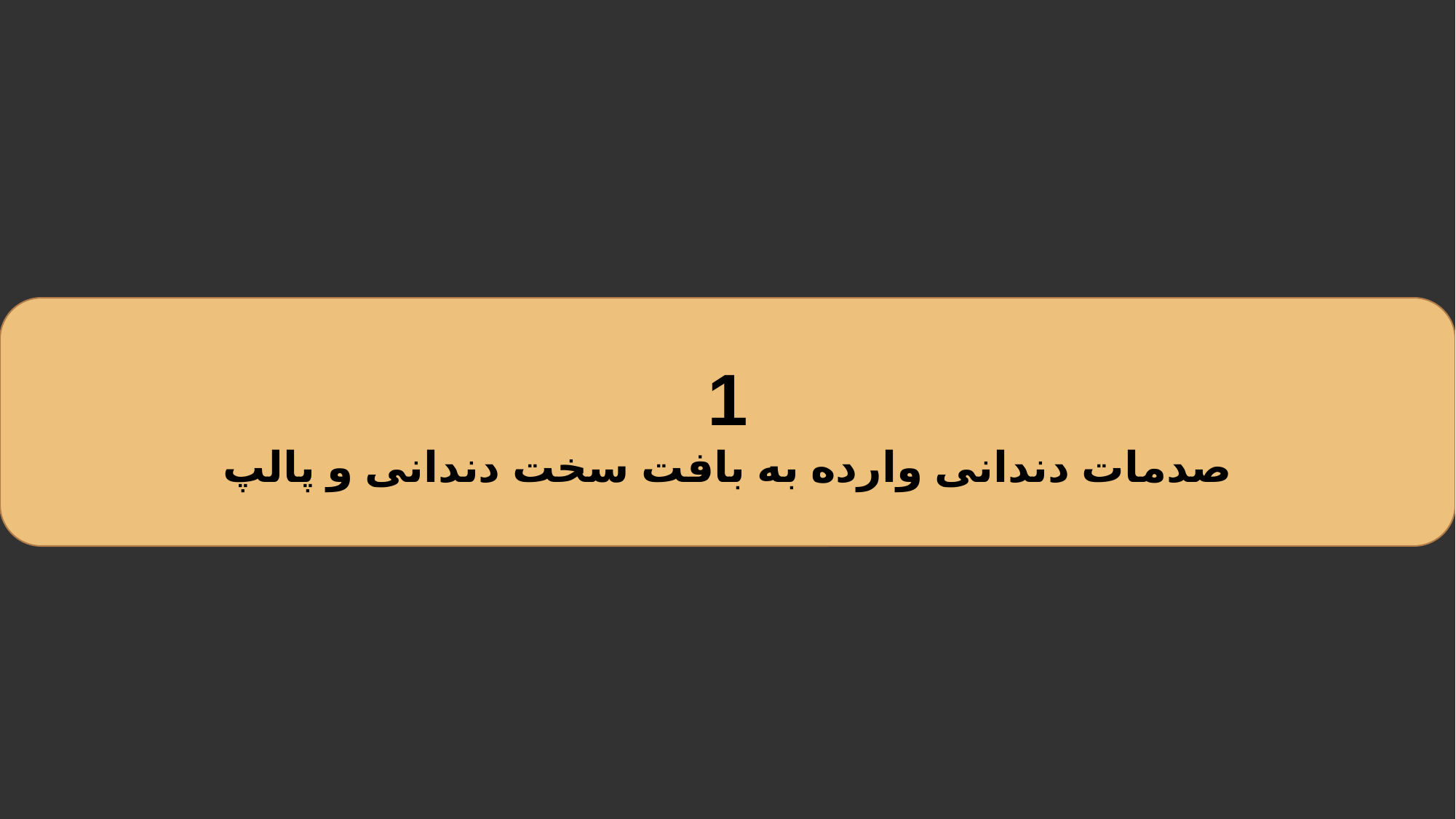

1
صدمات دندانی وارده به بافت سخت دندانی و پالپ